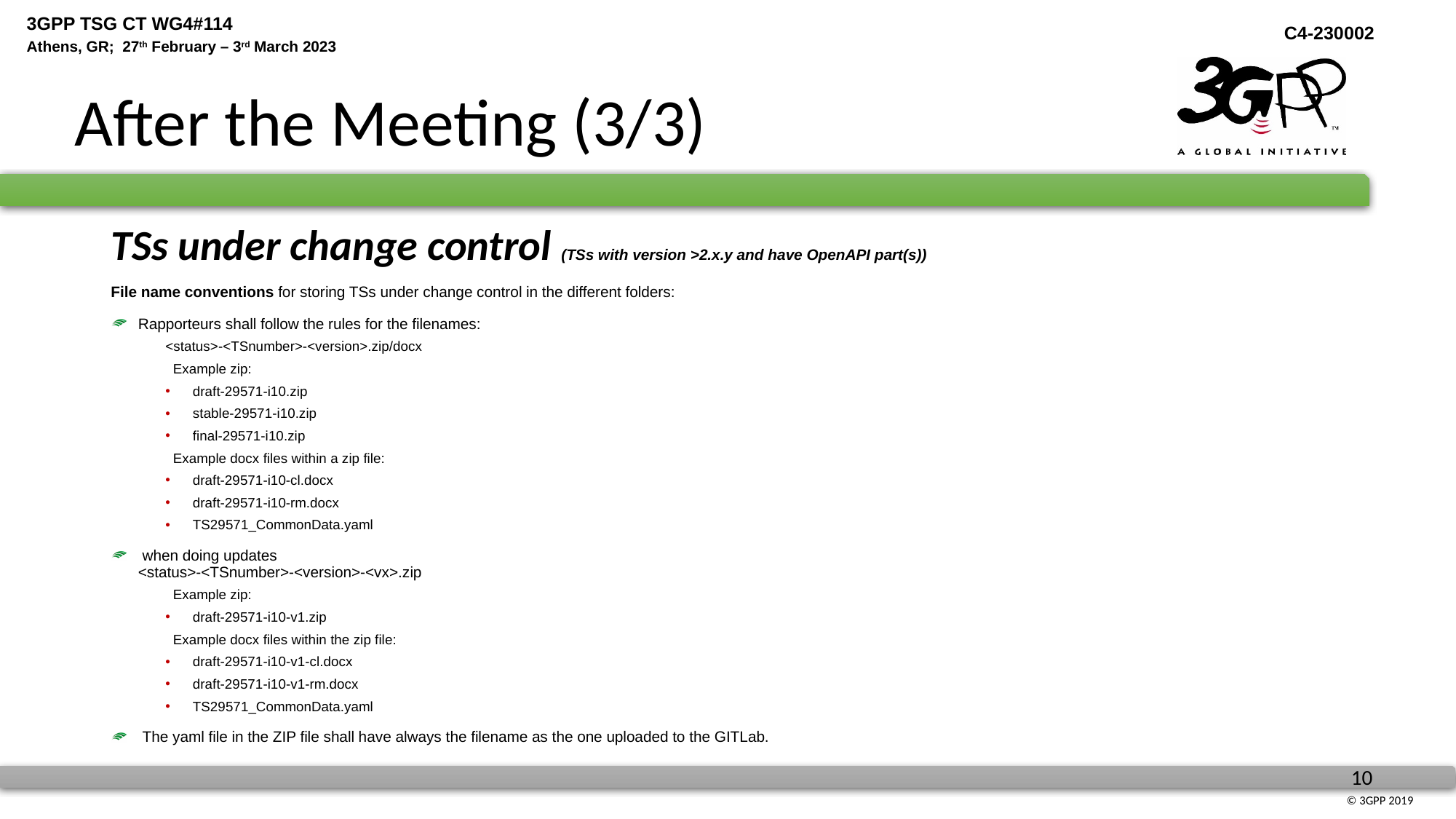

# After the Meeting (3/3)
TSs under change control (TSs with version >2.x.y and have OpenAPI part(s))
File name conventions for storing TSs under change control in the different folders:
Rapporteurs shall follow the rules for the filenames:
<status>-<TSnumber>-<version>.zip/docx
  Example zip:
draft-29571-i10.zip
stable-29571-i10.zip
final-29571-i10.zip
  Example docx files within a zip file:
draft-29571-i10-cl.docx
draft-29571-i10-rm.docx
TS29571_CommonData.yaml
 when doing updates
<status>-<TSnumber>-<version>-<vx>.zip
  Example zip:
draft-29571-i10-v1.zip
  Example docx files within the zip file:
draft-29571-i10-v1-cl.docx
draft-29571-i10-v1-rm.docx
TS29571_CommonData.yaml
 The yaml file in the ZIP file shall have always the filename as the one uploaded to the GITLab.